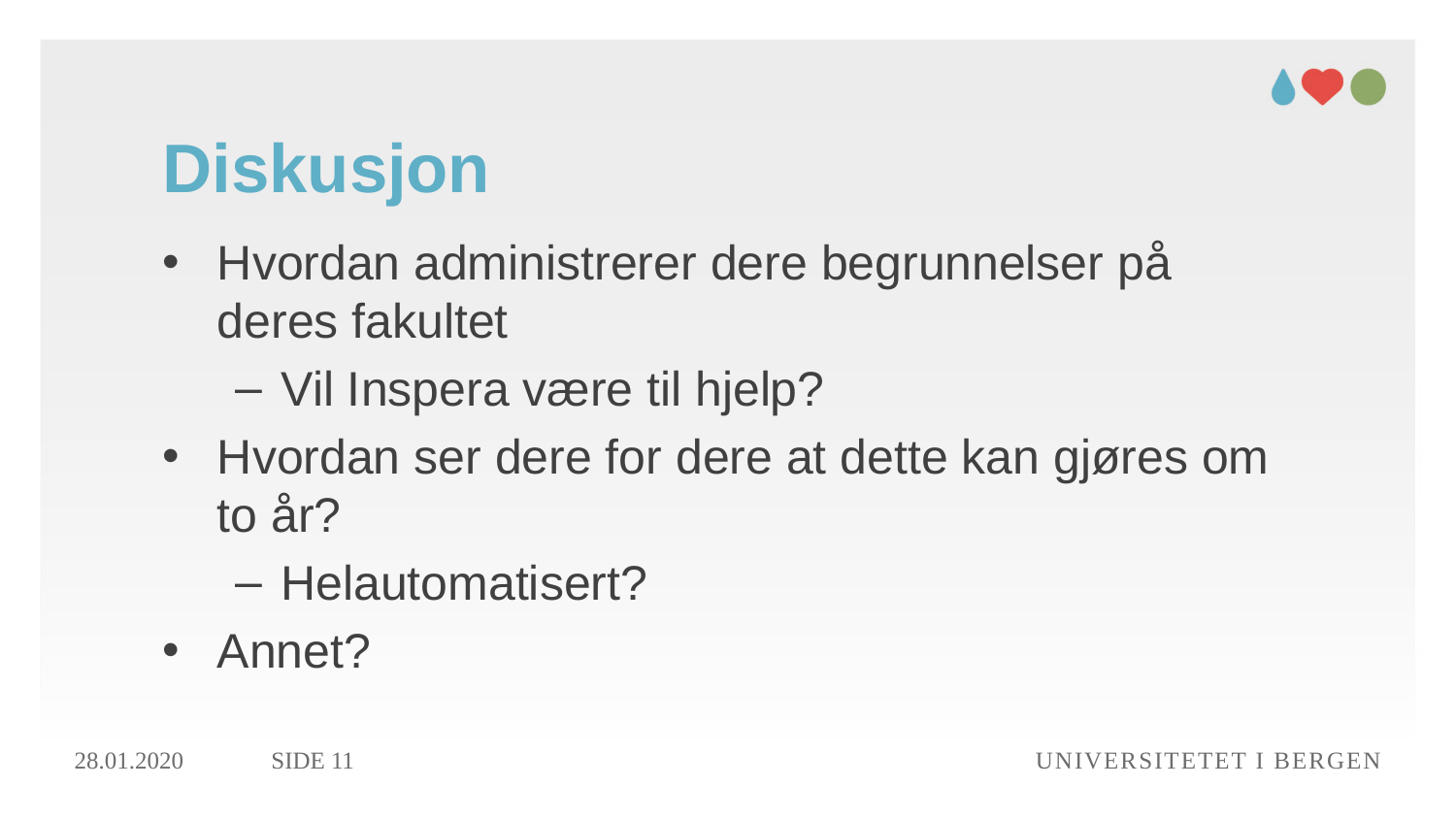

# Diskusjon
Hvordan administrerer dere begrunnelser på deres fakultet
Vil Inspera være til hjelp?
Hvordan ser dere for dere at dette kan gjøres om to år?
Helautomatisert?
Annet?
28.01.2020
Side 11
Universitetet i Bergen